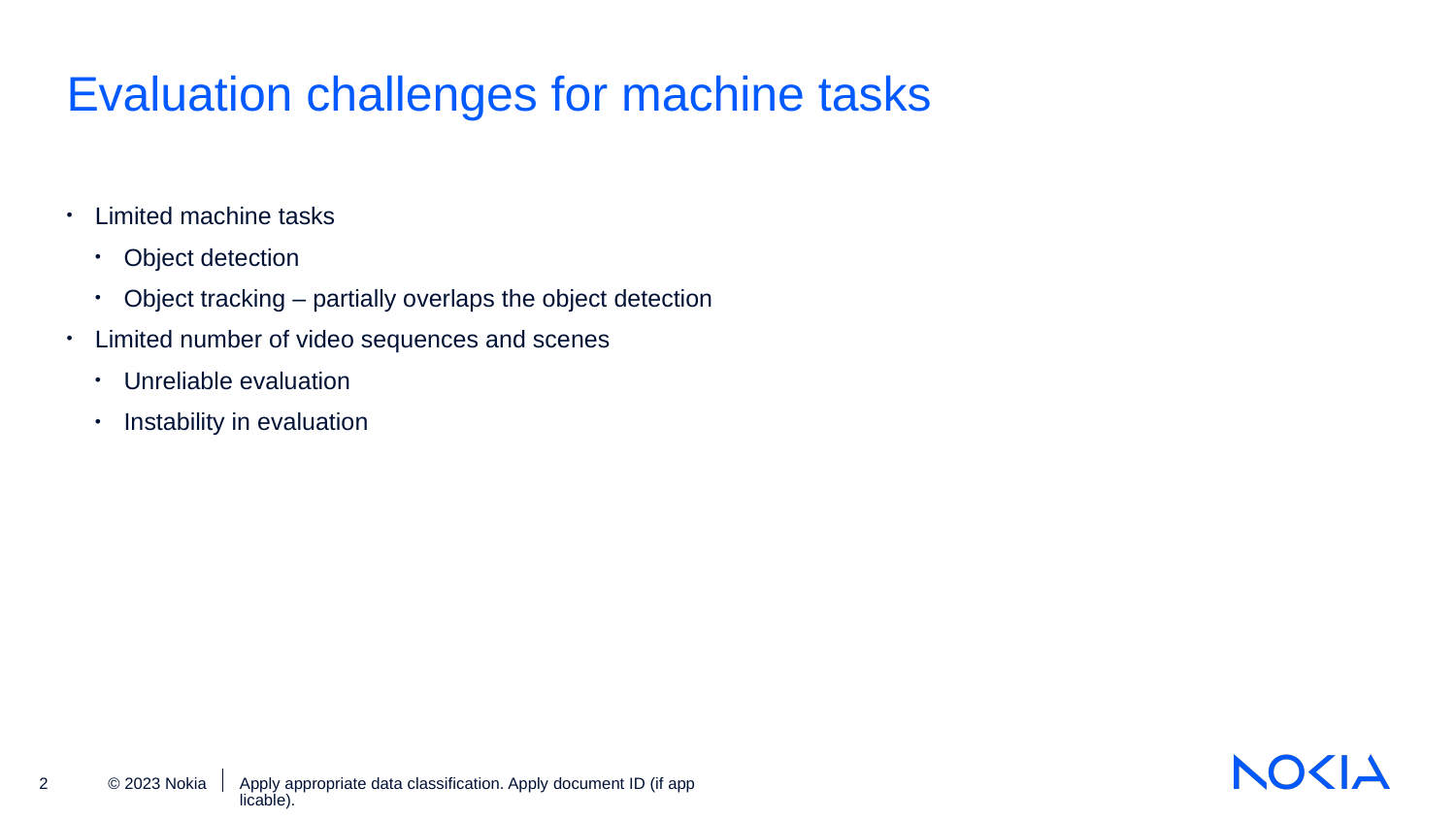

Evaluation challenges for machine tasks

Limited machine tasks
Object detection
Object tracking – partially overlaps the object detection
Limited number of video sequences and scenes
Unreliable evaluation
Instability in evaluation

Apply appropriate data classification. Apply document ID (if applicable).